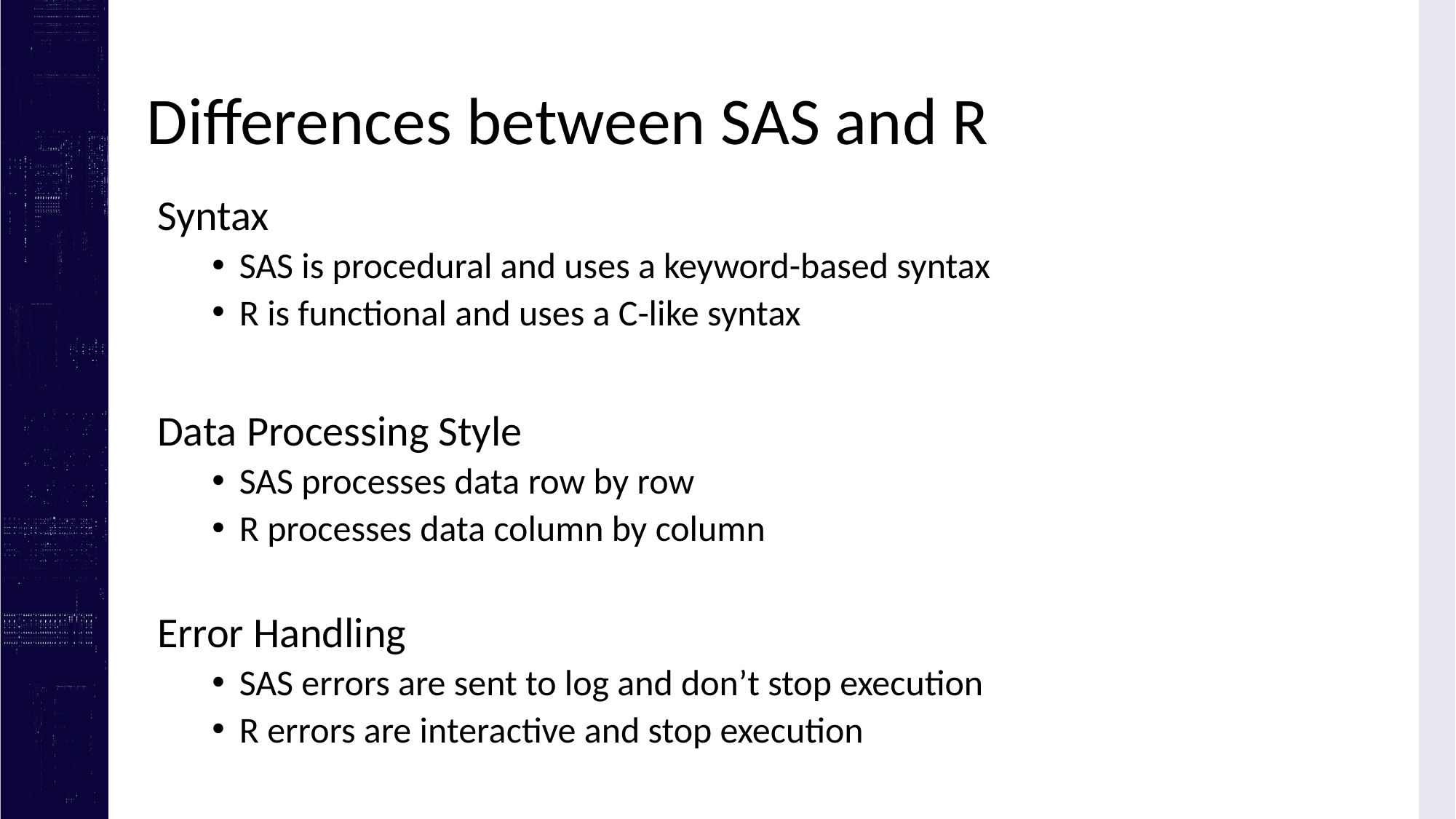

# Differences between SAS and R

Syntax
SAS is procedural and uses a keyword-based syntax
R is functional and uses a C-like syntax

Data Processing Style
SAS processes data row by row
R processes data column by column

Error Handling
SAS errors are sent to log and don’t stop execution
R errors are interactive and stop execution